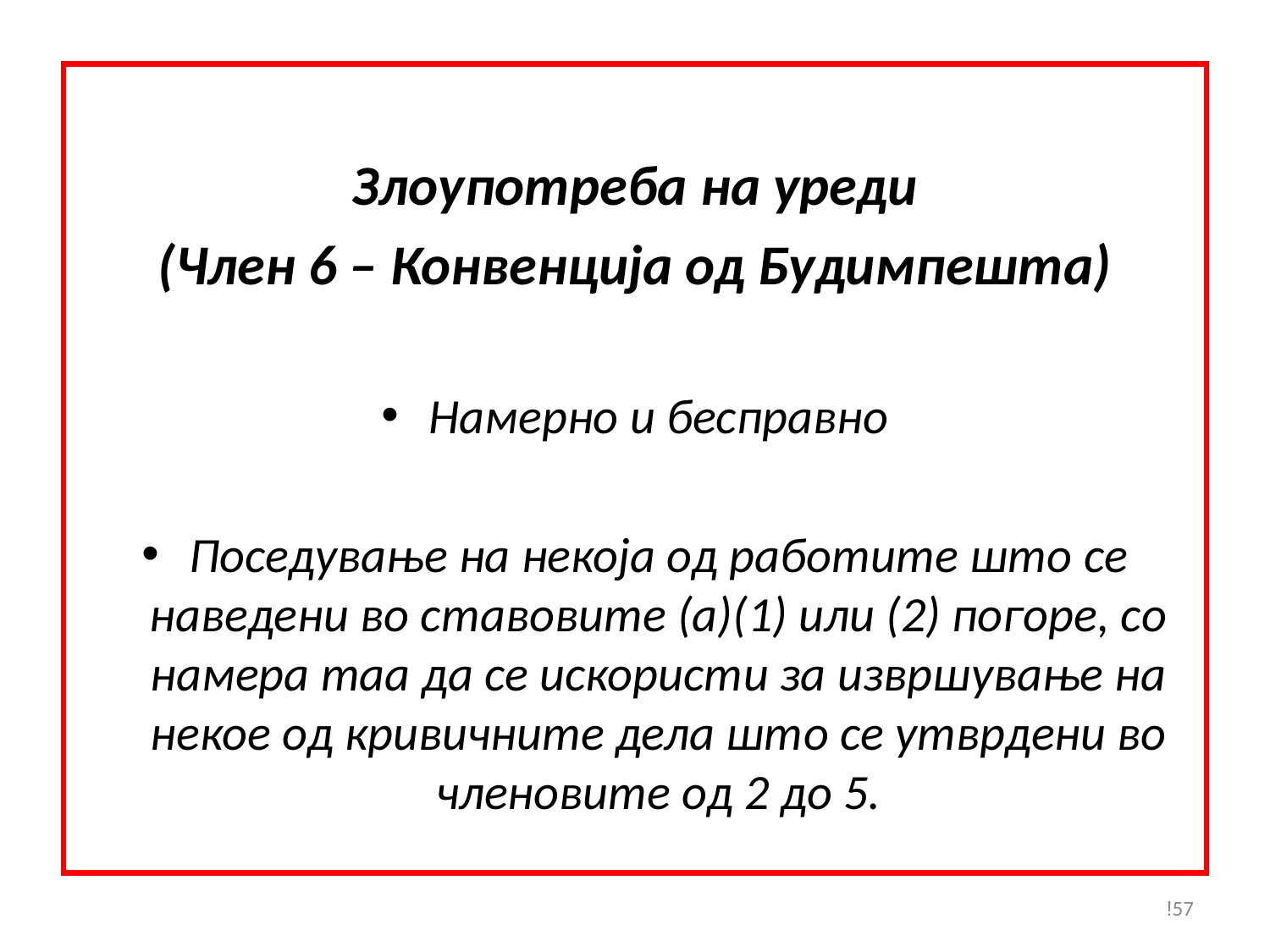

Злоупотреба на уреди
(Член 6 – Конвенција од Будимпешта)

Намерно и бесправно

Поседување на некоја од работите што се наведени во ставовите (a)(1) или (2) погоре, со намера таа да се искористи за извршување на некое од кривичните дела што се утврдени во членовите од 2 до 5.

!57